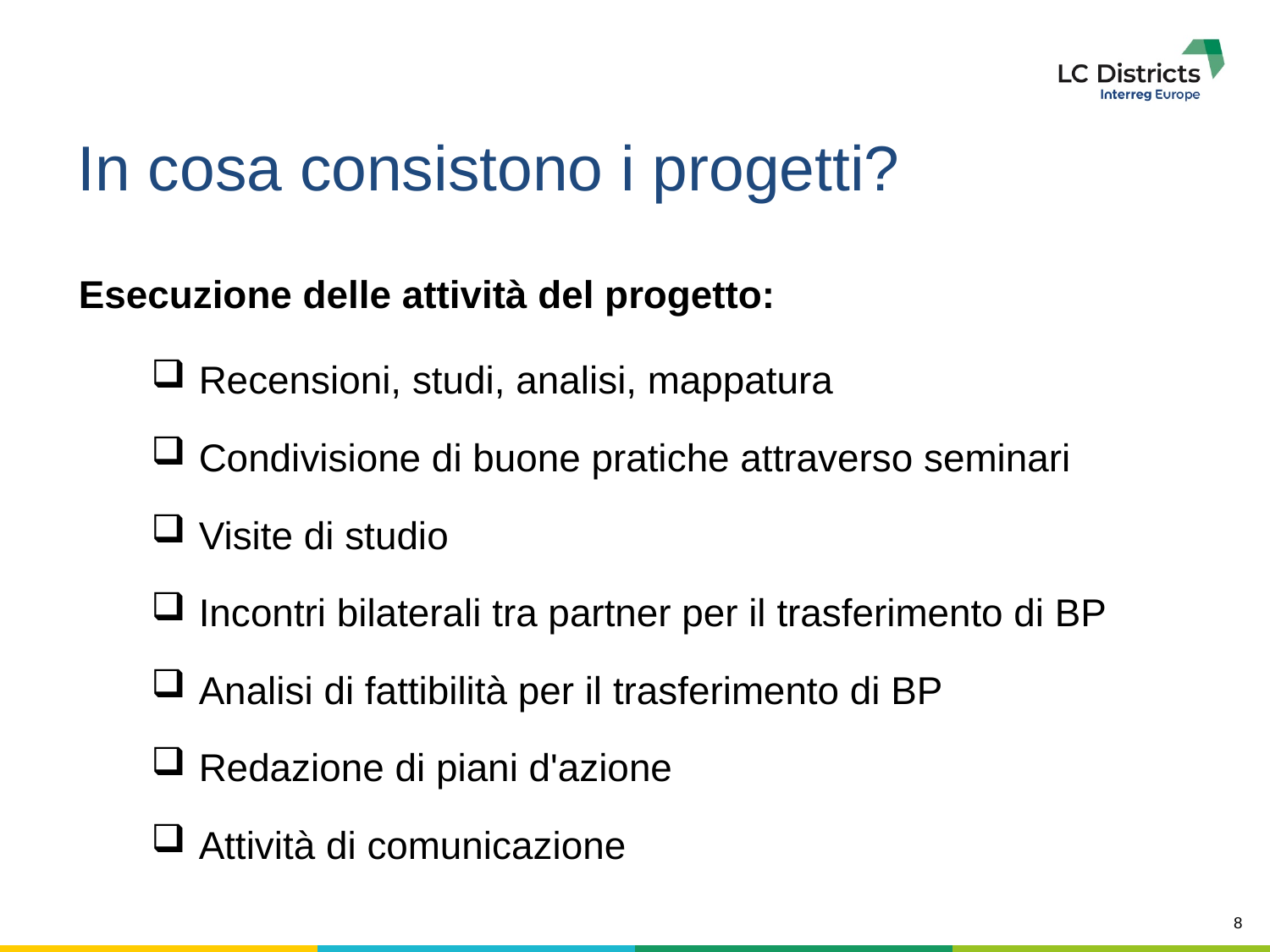

# In cosa consistono i progetti?
Esecuzione delle attività del progetto:
Recensioni, studi, analisi, mappatura
Condivisione di buone pratiche attraverso seminari
Visite di studio
Incontri bilaterali tra partner per il trasferimento di BP
Analisi di fattibilità per il trasferimento di BP
Redazione di piani d'azione
Attività di comunicazione